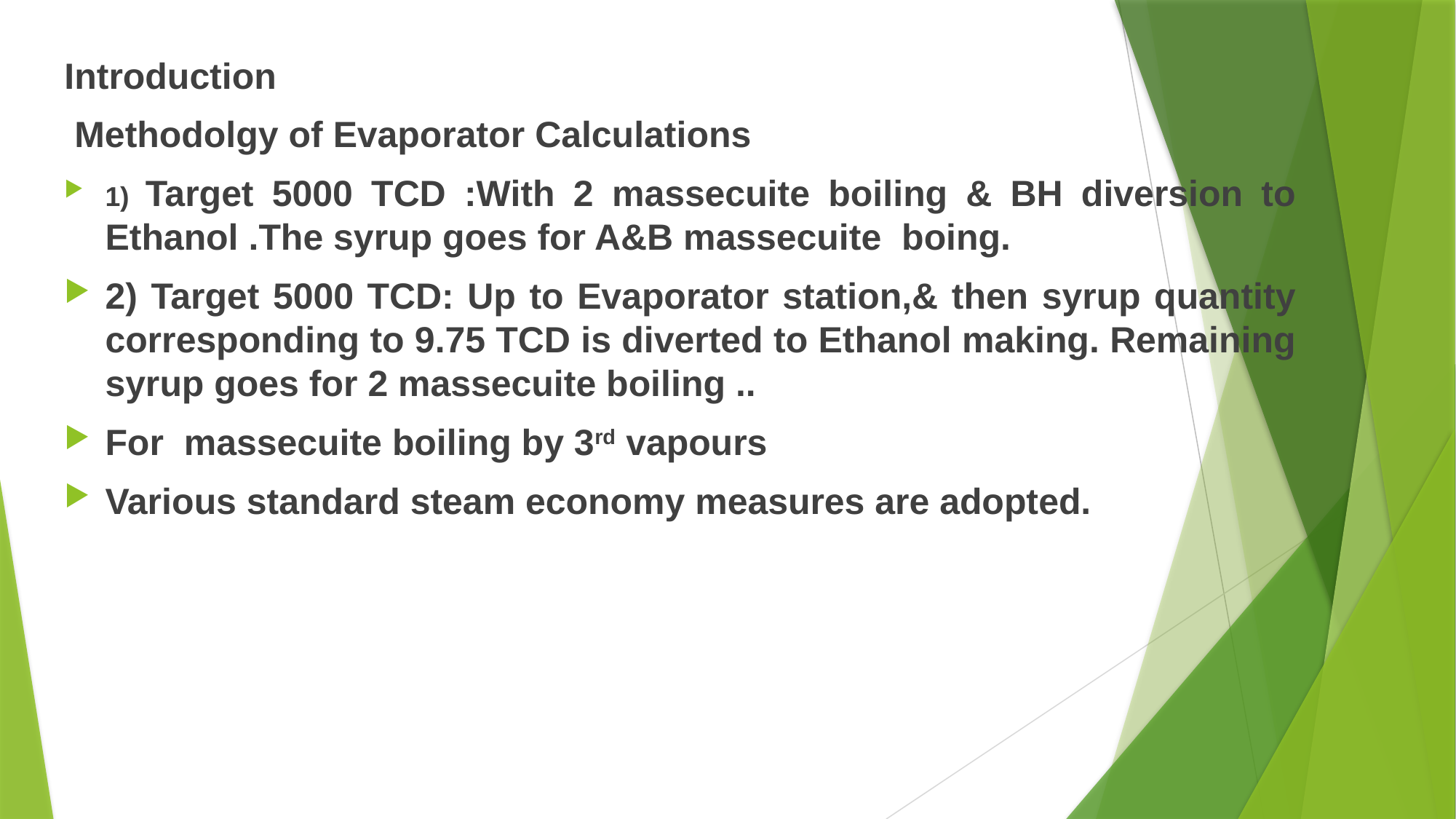

Introduction
 Methodolgy of Evaporator Calculations
1) Target 5000 TCD :With 2 massecuite boiling & BH diversion to Ethanol .The syrup goes for A&B massecuite  boing.
2) Target 5000 TCD: Up to Evaporator station,& then syrup quantity corresponding to 9.75 TCD is diverted to Ethanol making. Remaining syrup goes for 2 massecuite boiling ..
For  massecuite boiling by 3rd vapours
Various standard steam economy measures are adopted.